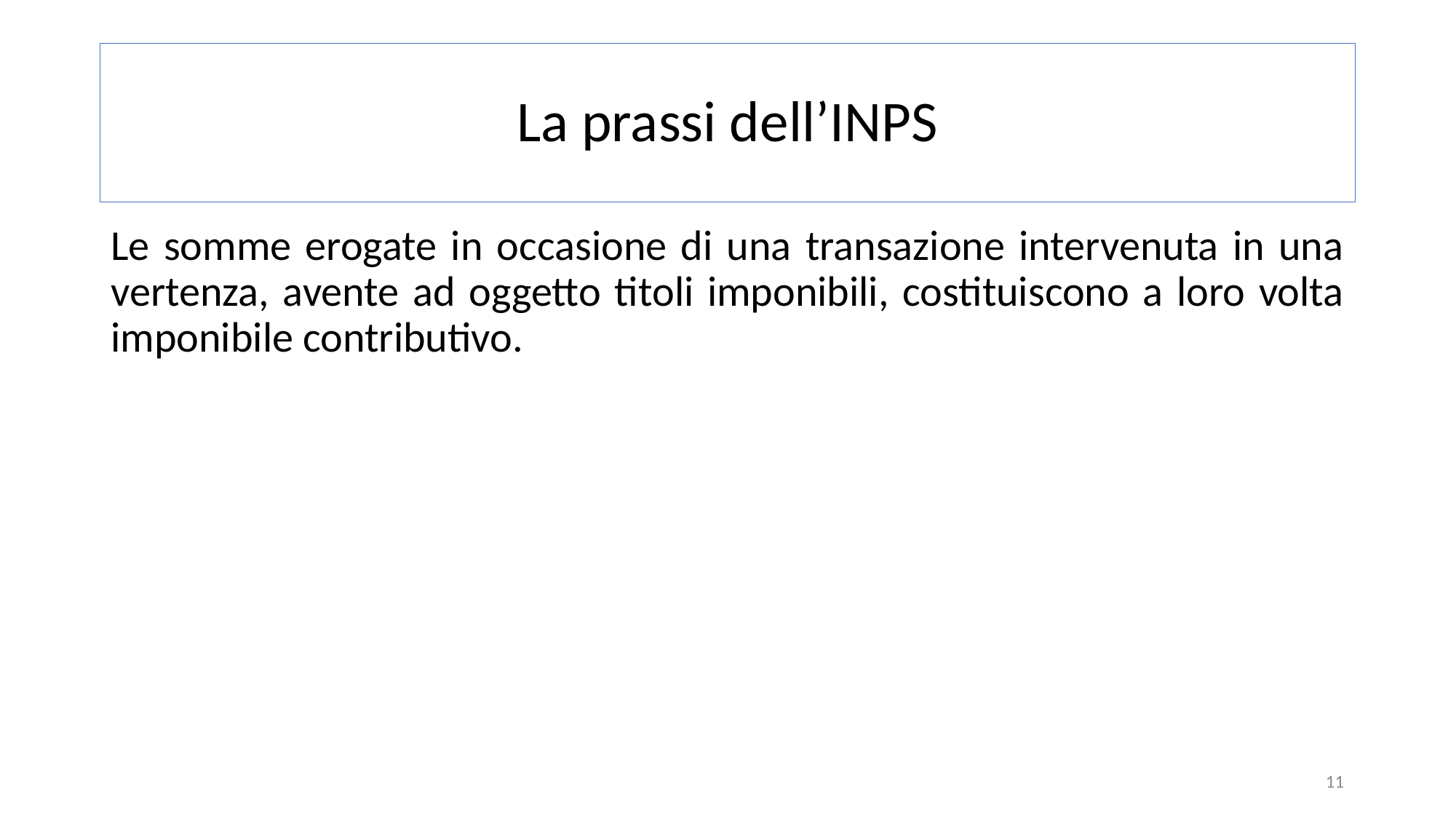

# La prassi dell’INPS
Le somme erogate in occasione di una transazione intervenuta in una vertenza, avente ad oggetto titoli imponibili, costituiscono a loro volta imponibile contributivo.
11